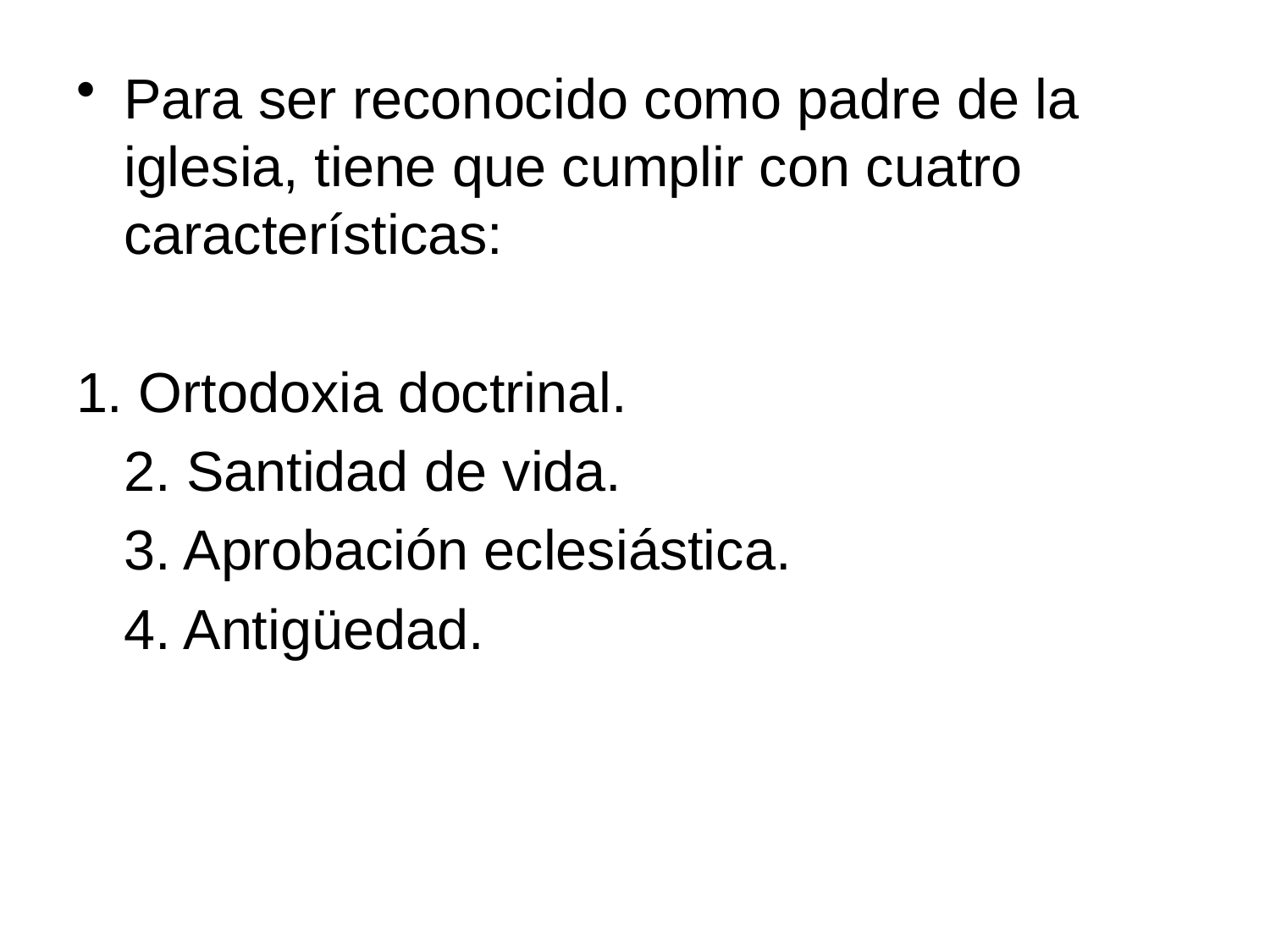

Para ser reconocido como padre de la iglesia, tiene que cumplir con cuatro características:

1. Ortodoxia doctrinal.
	2. Santidad de vida.
	3. Aprobación eclesiástica.
	4. Antigüedad.